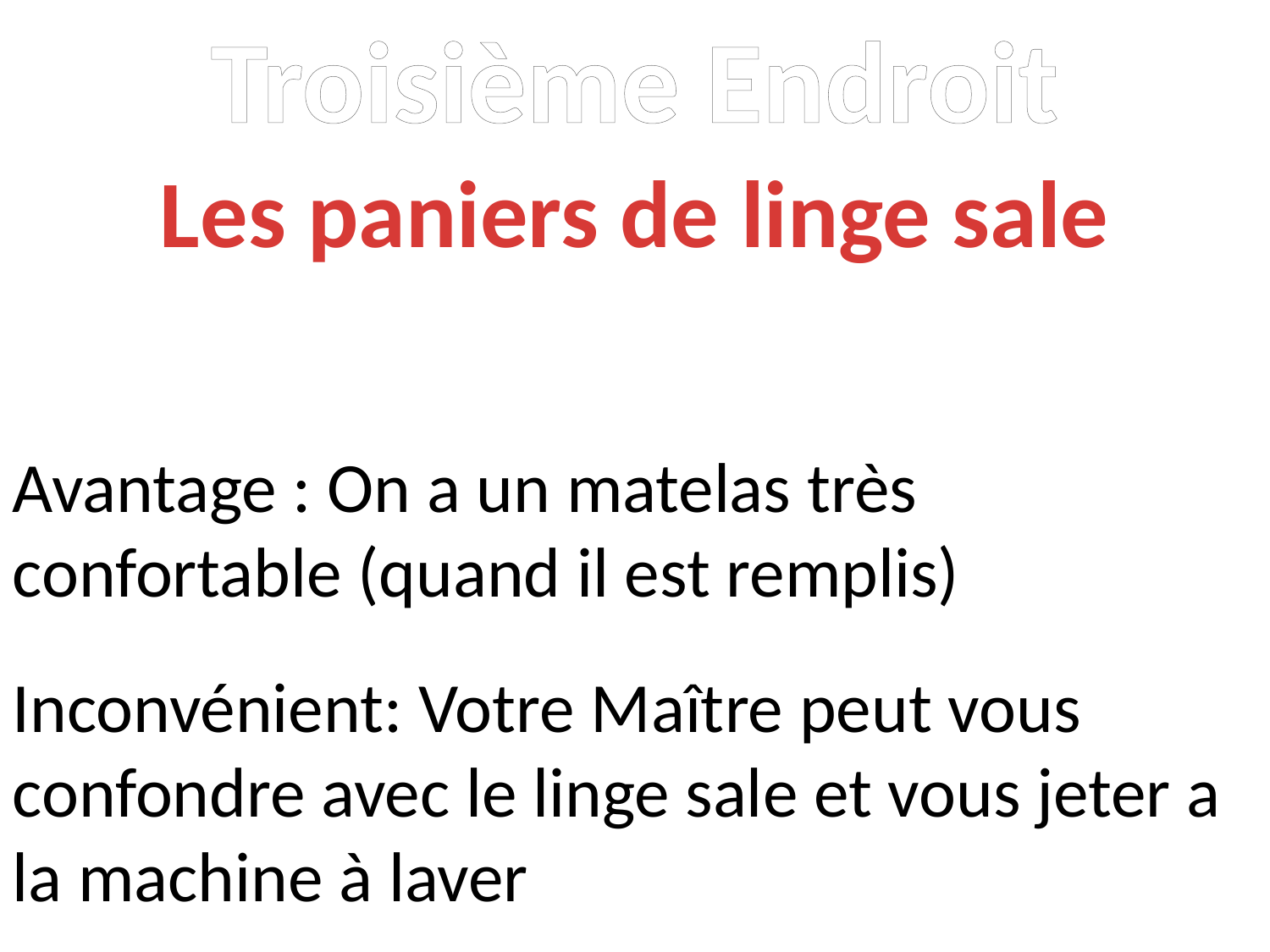

Troisième Endroit
Les paniers de linge sale
Avantage : On a un matelas très confortable (quand il est remplis)
Inconvénient: Votre Maître peut vous confondre avec le linge sale et vous jeter a la machine à laver